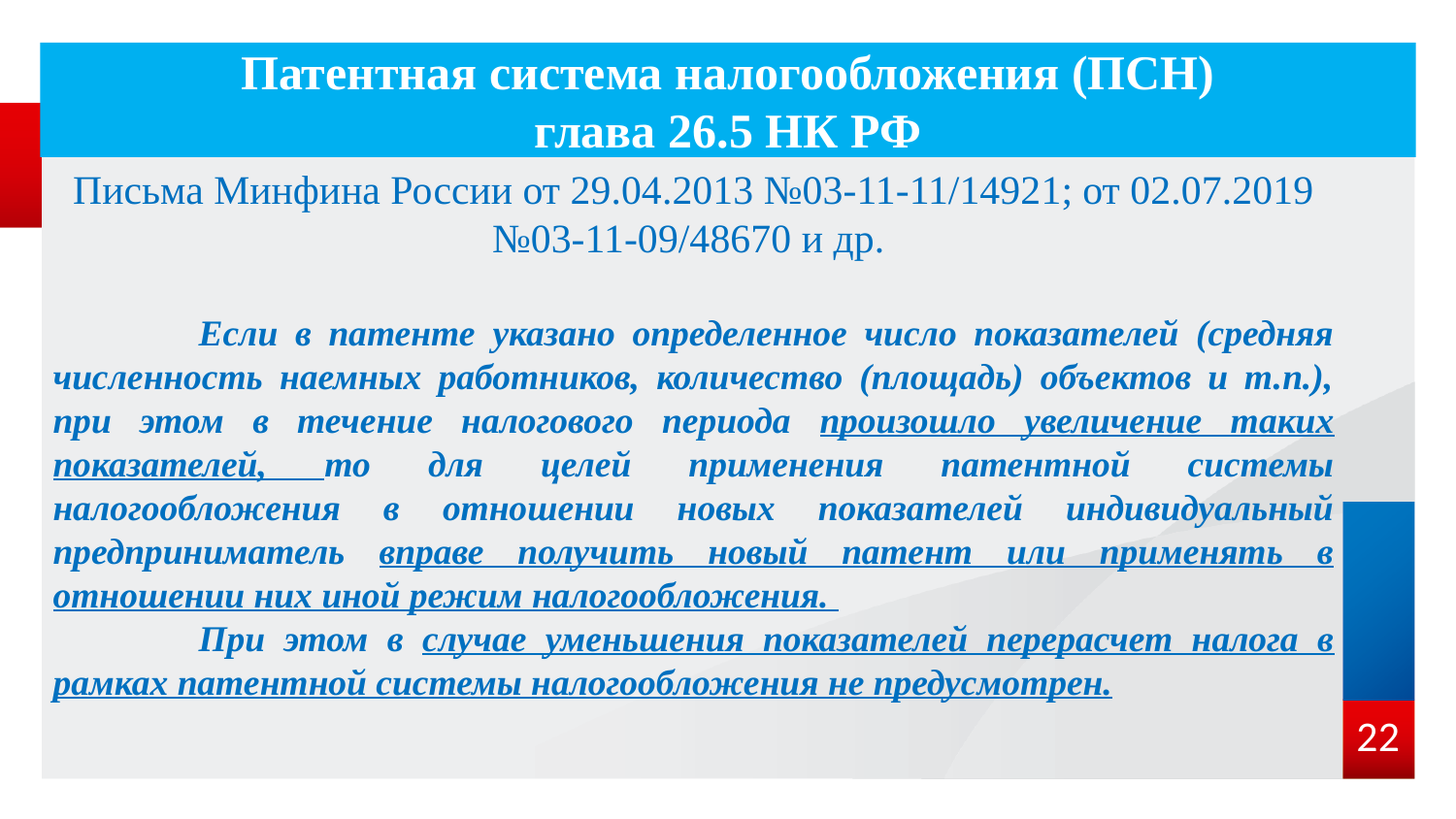

# Патентная система налогообложения (ПСН) глава 26.5 НК РФ
Письма Минфина России от 29.04.2013 №03-11-11/14921; от 02.07.2019 №03-11-09/48670 и др.

	Если в патенте указано определенное число показателей (средняя численность наемных работников, количество (площадь) объектов и т.п.), при этом в течение налогового периода произошло увеличение таких показателей, то для целей применения патентной системы налогообложения в отношении новых показателей индивидуальный предприниматель вправе получить новый патент или применять в отношении них иной режим налогообложения.
	При этом в случае уменьшения показателей перерасчет налога в рамках патентной системы налогообложения не предусмотрен.

22